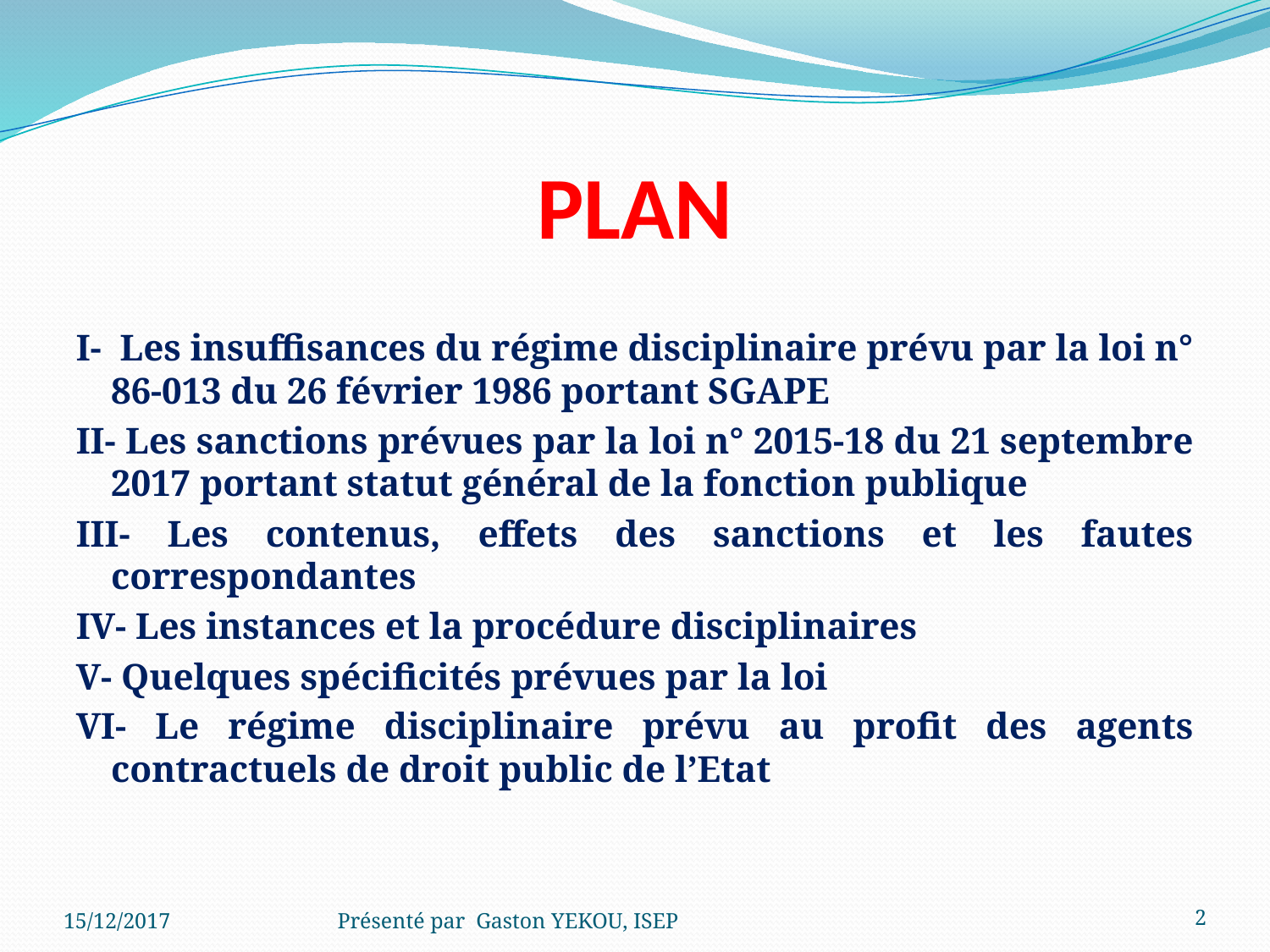

# PLAN

I-  Les insuffisances du régime disciplinaire prévu par la loi n° 86-013 du 26 février 1986 portant SGAPE
II- Les sanctions prévues par la loi n° 2015-18 du 21 septembre 2017 portant statut général de la fonction publique
III- Les contenus, effets des sanctions et les fautes correspondantes
IV- Les instances et la procédure disciplinaires
V- Quelques spécificités prévues par la loi
VI- Le régime disciplinaire prévu au profit des agents contractuels de droit public de l’Etat

15/12/2017
Présenté par  Gaston YEKOU, ISEP
2